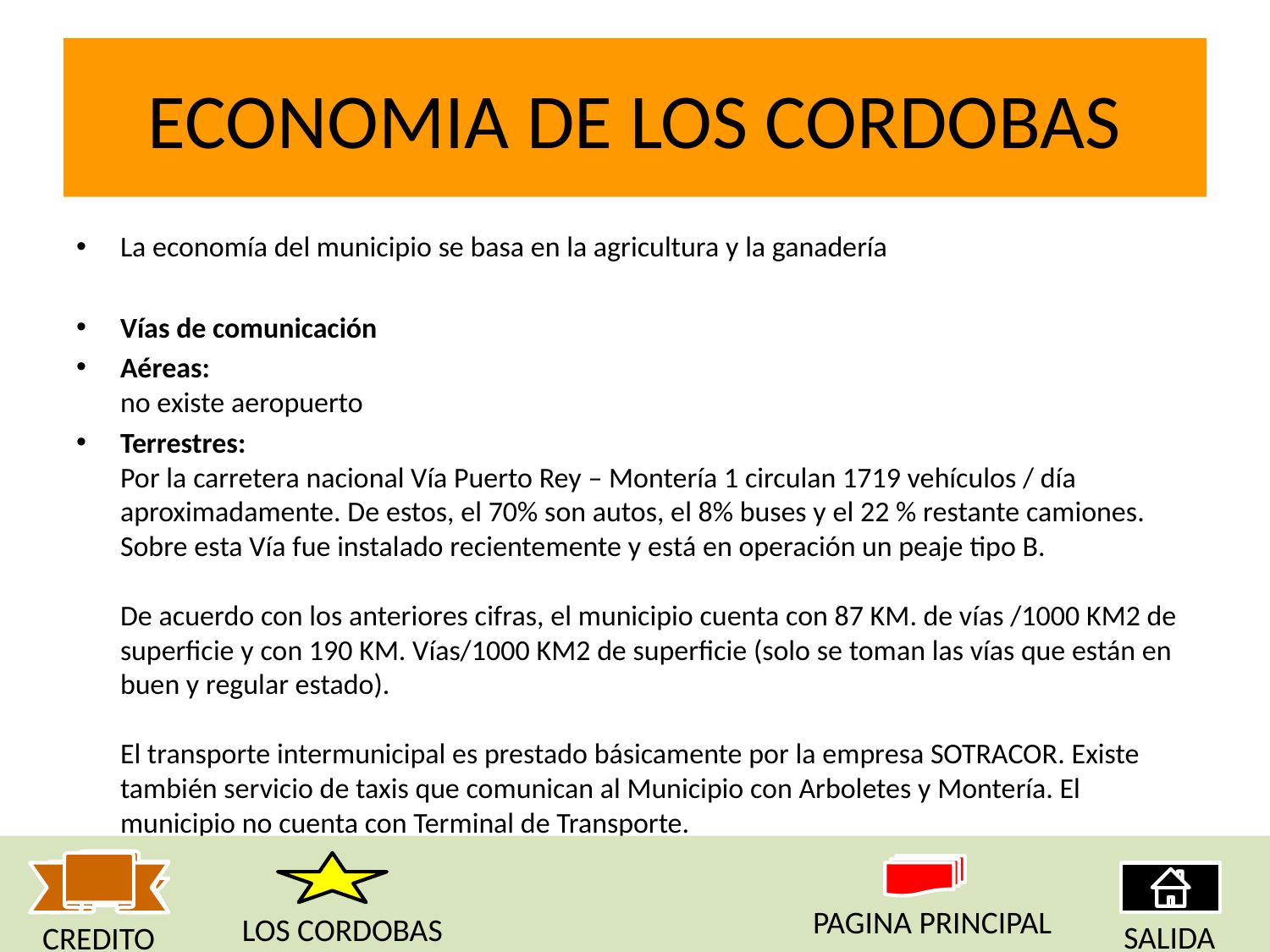

# ECONOMIA DE LOS CORDOBAS
La economía del municipio se basa en la agricultura y la ganadería

Vías de comunicación
Aéreas:
no existe aeropuerto
Terrestres:
Por la carretera nacional Vía Puerto Rey – Montería 1 circulan 1719 vehículos / día aproximadamente. De estos, el 70% son autos, el 8% buses y el 22 % restante camiones. Sobre esta Vía fue instalado recientemente y está en operación un peaje tipo B.
De acuerdo con los anteriores cifras, el municipio cuenta con 87 KM. de vías /1000 KM2 de superficie y con 190 KM. Vías/1000 KM2 de superficie (solo se toman las vías que están en buen y regular estado).
El transporte intermunicipal es prestado básicamente por la empresa SOTRACOR. Existe también servicio de taxis que comunican al Municipio con Arboletes y Montería. El municipio no cuenta con Terminal de Transporte.

PAGINA PRINCIPAL
LOS CORDOBAS
SALIDA
CREDITO